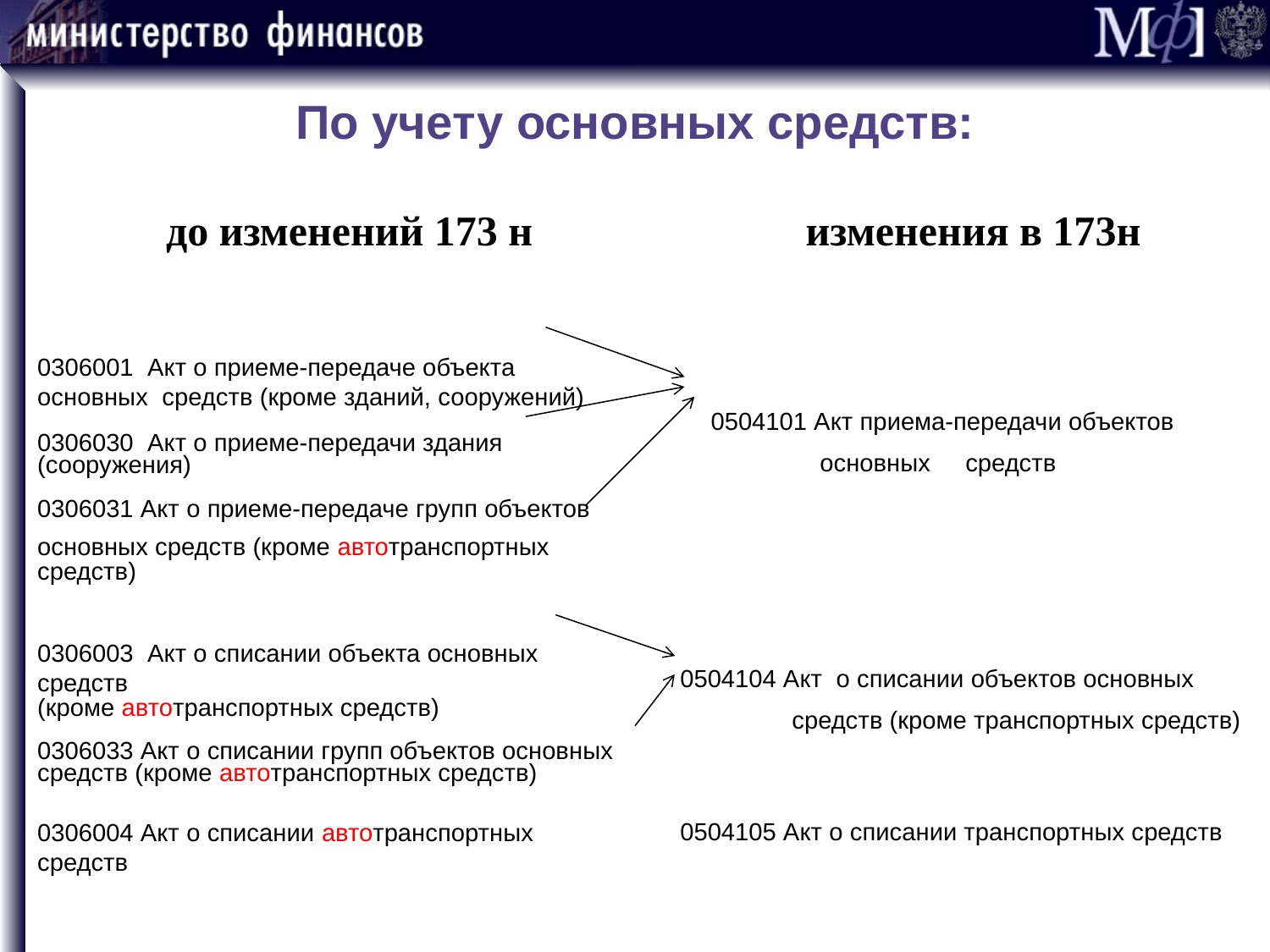

# По учету основных средств:
 до изменений 173 н
              изменения в 173н

0306001  Акт о приеме-передаче объекта основных  средств (кроме зданий, сооружений)

0306030  Акт о приеме-передачи здания
(сооружения)

0306031 Акт о приеме-передаче групп объектов
основных средств (кроме автотранспортных
средств)

0306003  Акт о списании объекта основных средств
(кроме автотранспортных средств)

0306033 Акт о списании групп объектов основных
средств (кроме автотранспортных средств)

0306004 Акт о списании автотранспортных средств

     0504101 Акт приема-передачи объектов
                    основных     средств

0504104 Акт  о списании объектов основных
                средств (кроме транспортных средств)

0504105 Акт о списании транспортных средств